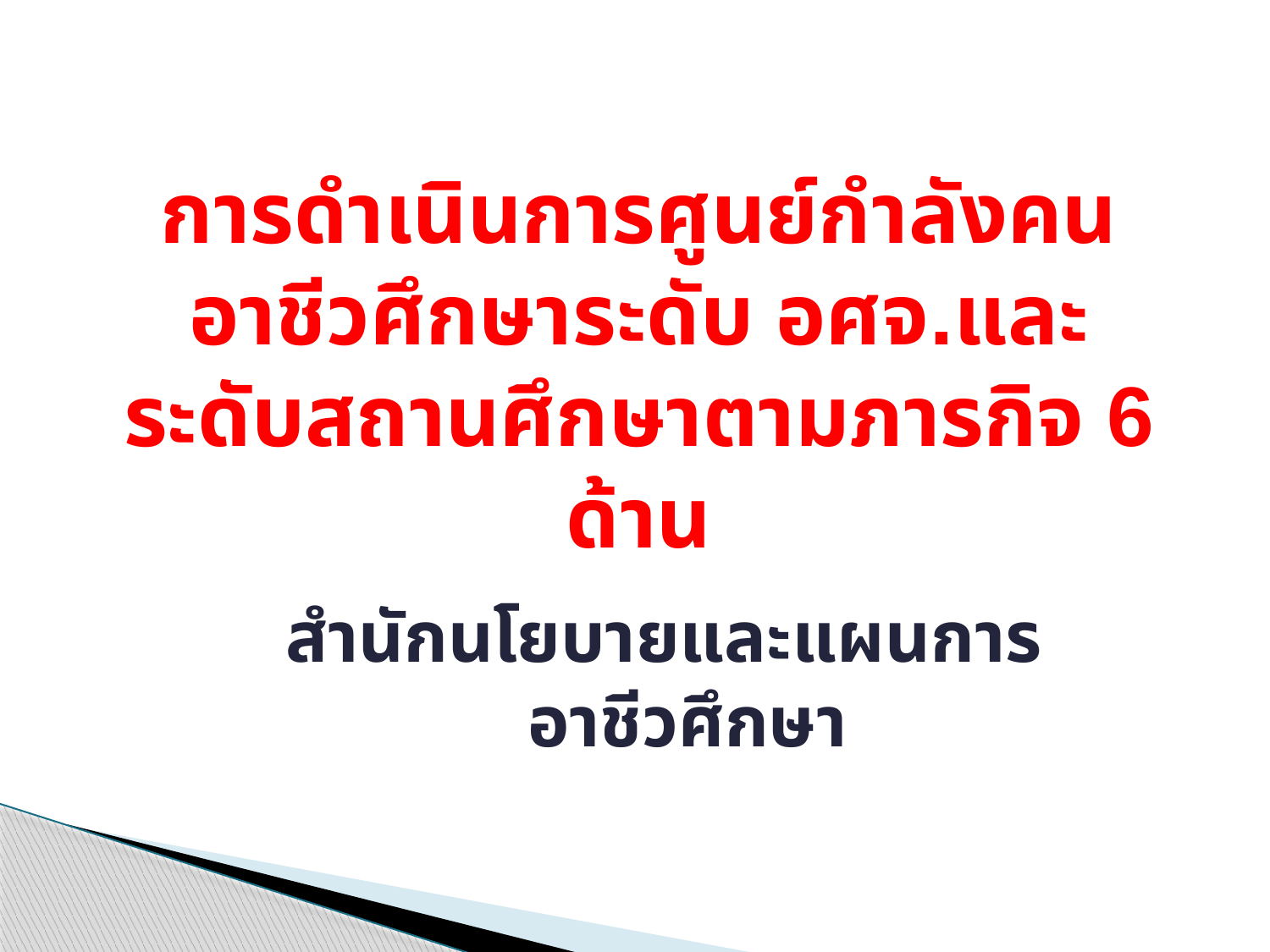

การดำเนินการศูนย์กำลังคนอาชีวศึกษาระดับ อศจ.และระดับสถานศึกษาตามภารกิจ 6 ด้าน
สำนักนโยบายและแผนการอาชีวศึกษา